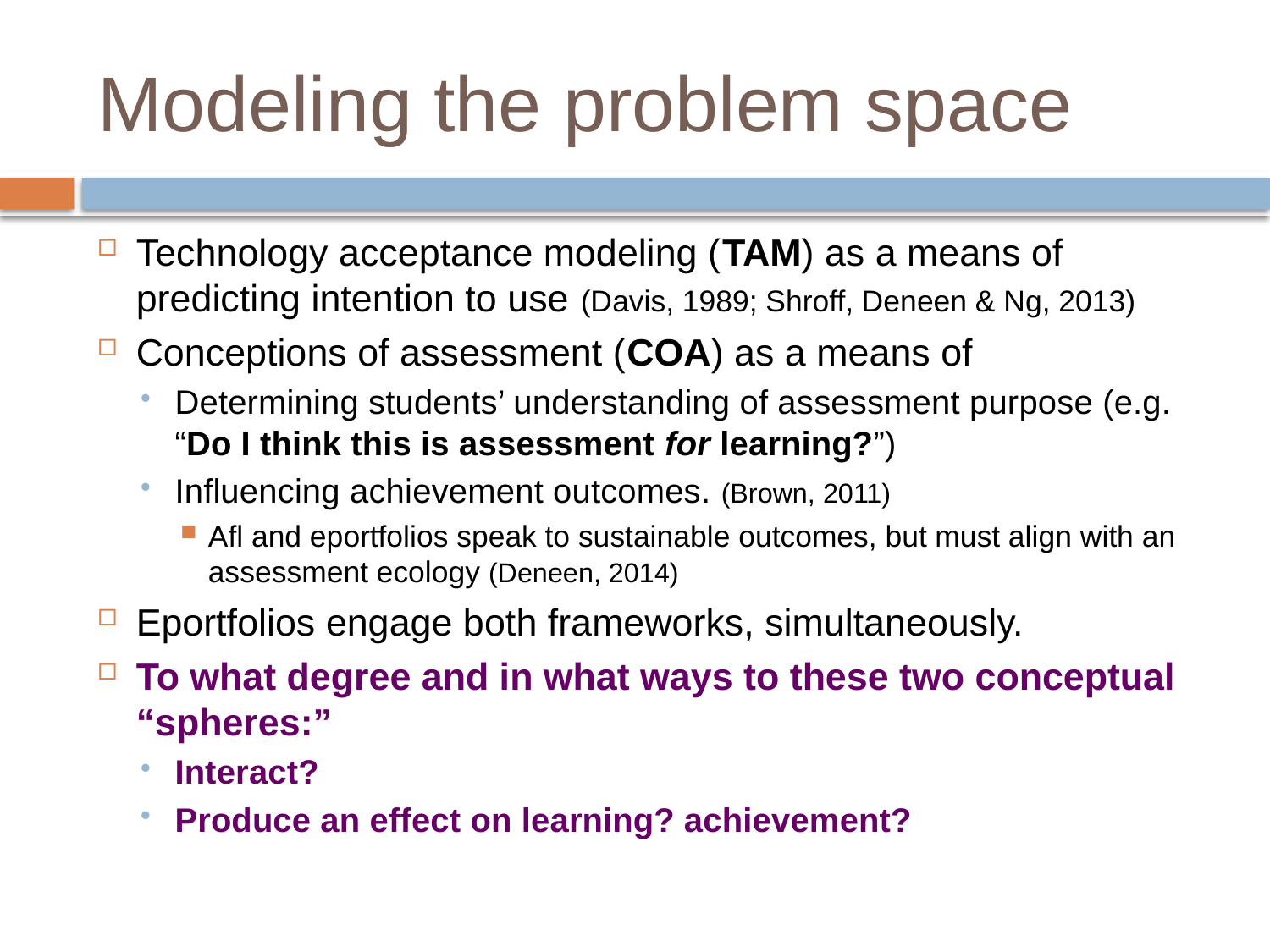

# Modeling the problem space
Technology acceptance modeling (TAM) as a means of predicting intention to use (Davis, 1989; Shroff, Deneen & Ng, 2013)
Conceptions of assessment (COA) as a means of
Determining students’ understanding of assessment purpose (e.g. “Do I think this is assessment for learning?”)
Influencing achievement outcomes. (Brown, 2011)
Afl and eportfolios speak to sustainable outcomes, but must align with an assessment ecology (Deneen, 2014)
Eportfolios engage both frameworks, simultaneously.
To what degree and in what ways to these two conceptual “spheres:”
Interact?
Produce an effect on learning? achievement?